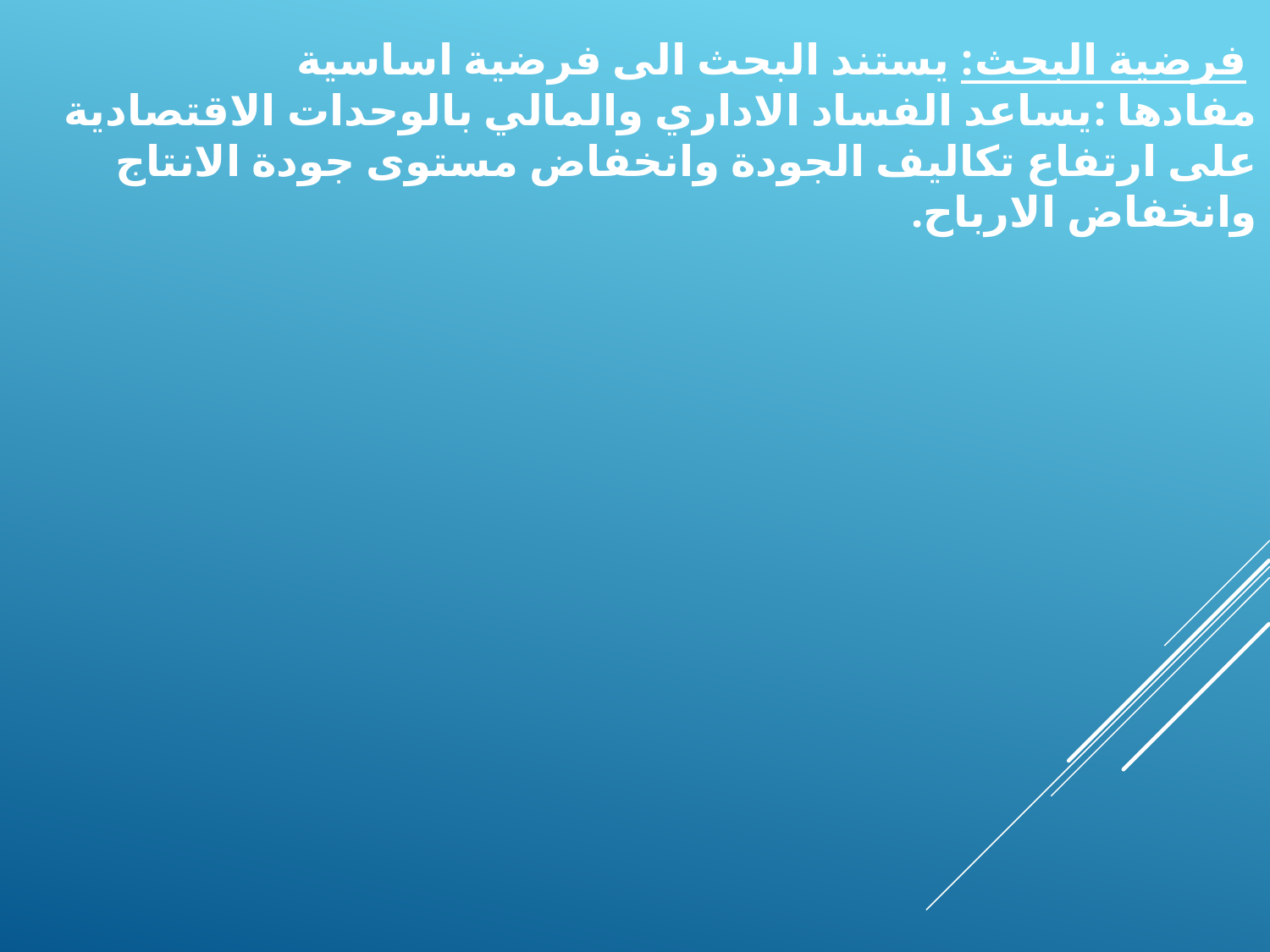

فرضية البحث: يستند البحث الى فرضية اساسية مفادها :يساعد الفساد الاداري والمالي بالوحدات الاقتصادية على ارتفاع تكاليف الجودة وانخفاض مستوى جودة الانتاج وانخفاض الارباح.